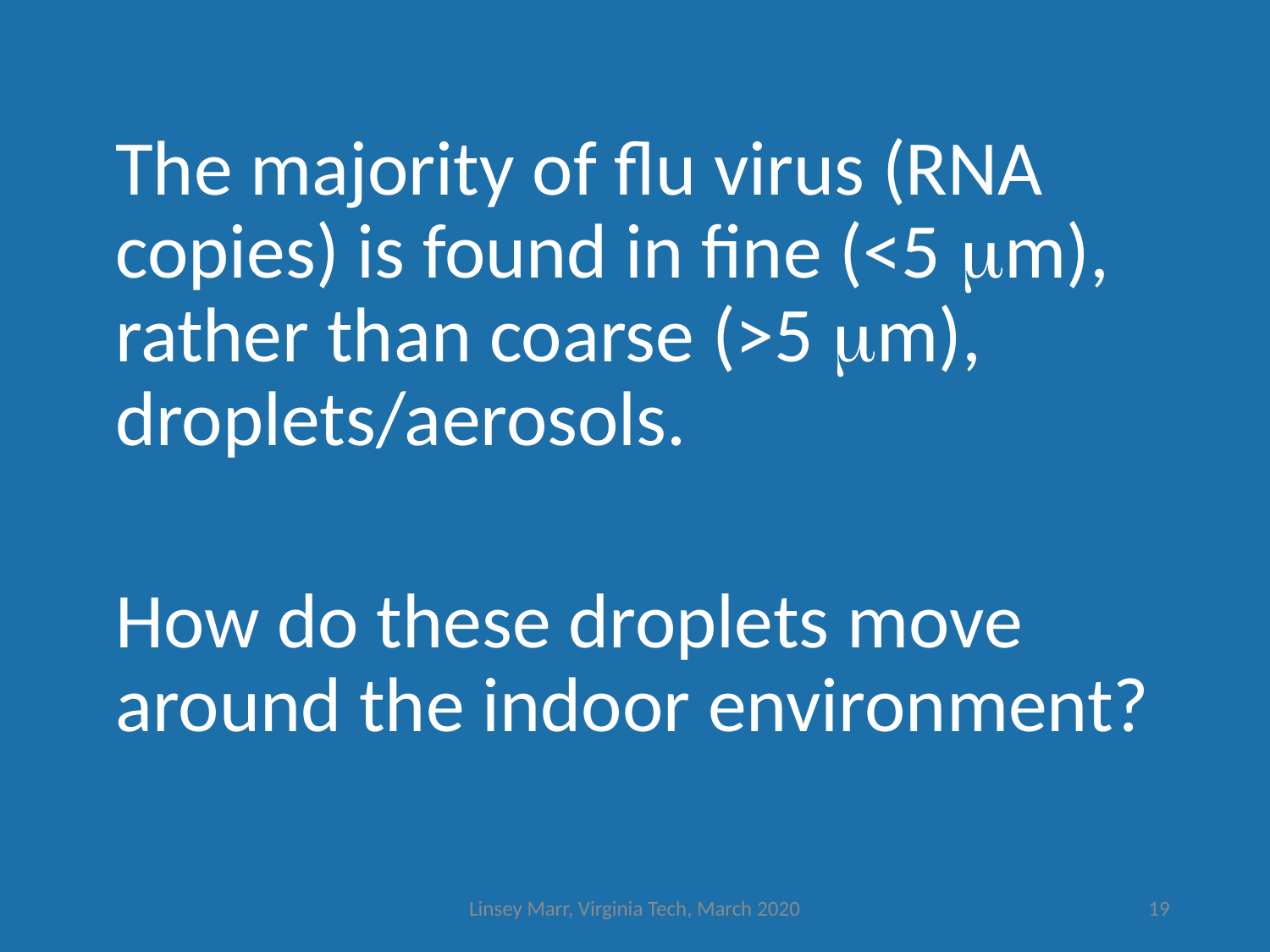

The majority of flu virus (RNA copies) is found in fine (<5 μm), rather than coarse (>5 μm), droplets/aerosols.
How do these droplets move around the indoor environment?
Linsey Marr, Virginia Tech, March 2020
19